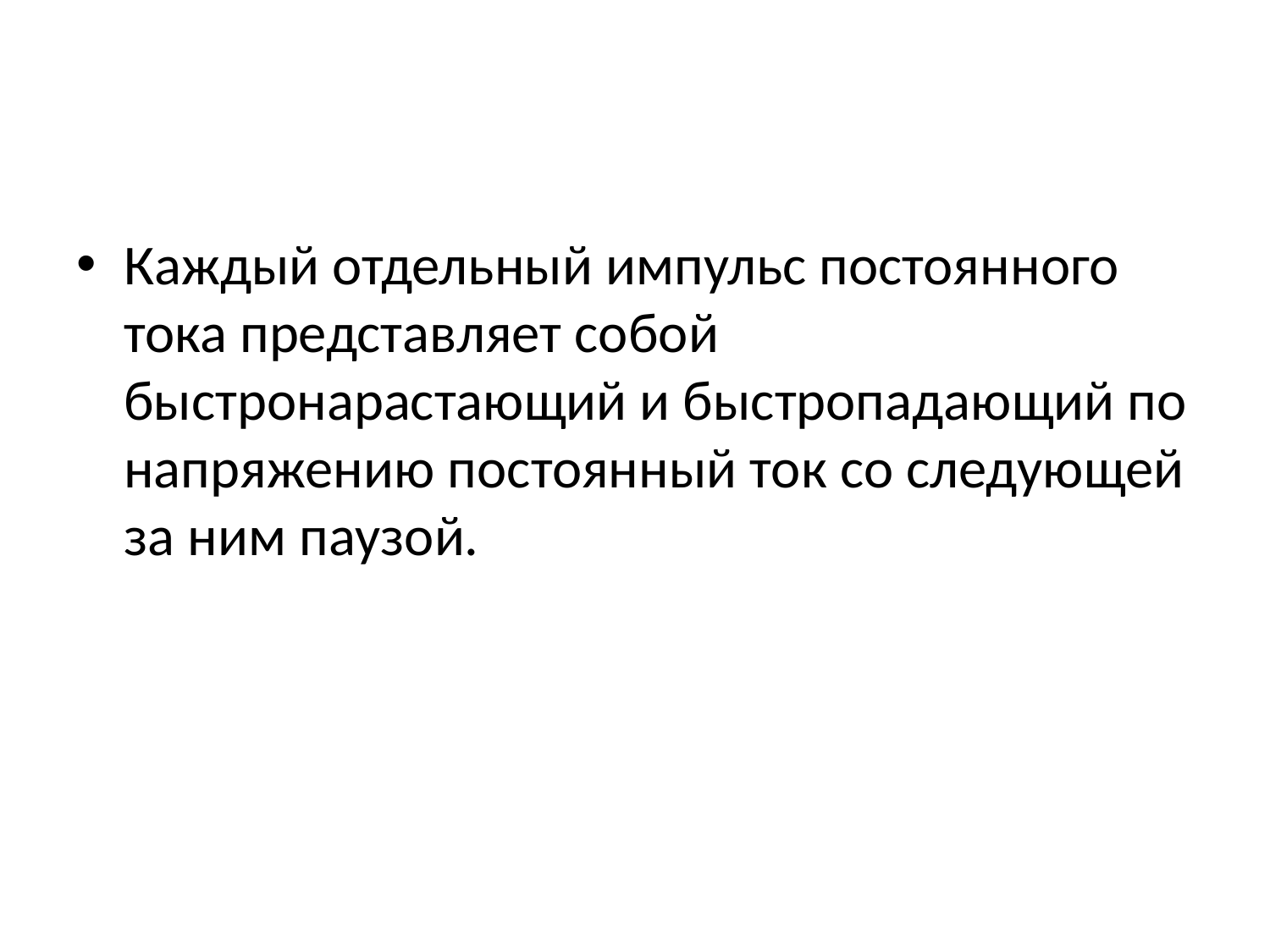

#
Каждый отдельный импульс постоянного тока представляет со­бой быстронарастающий и быстропадающий по напряжению по­стоянный ток со следующей за ним паузой.